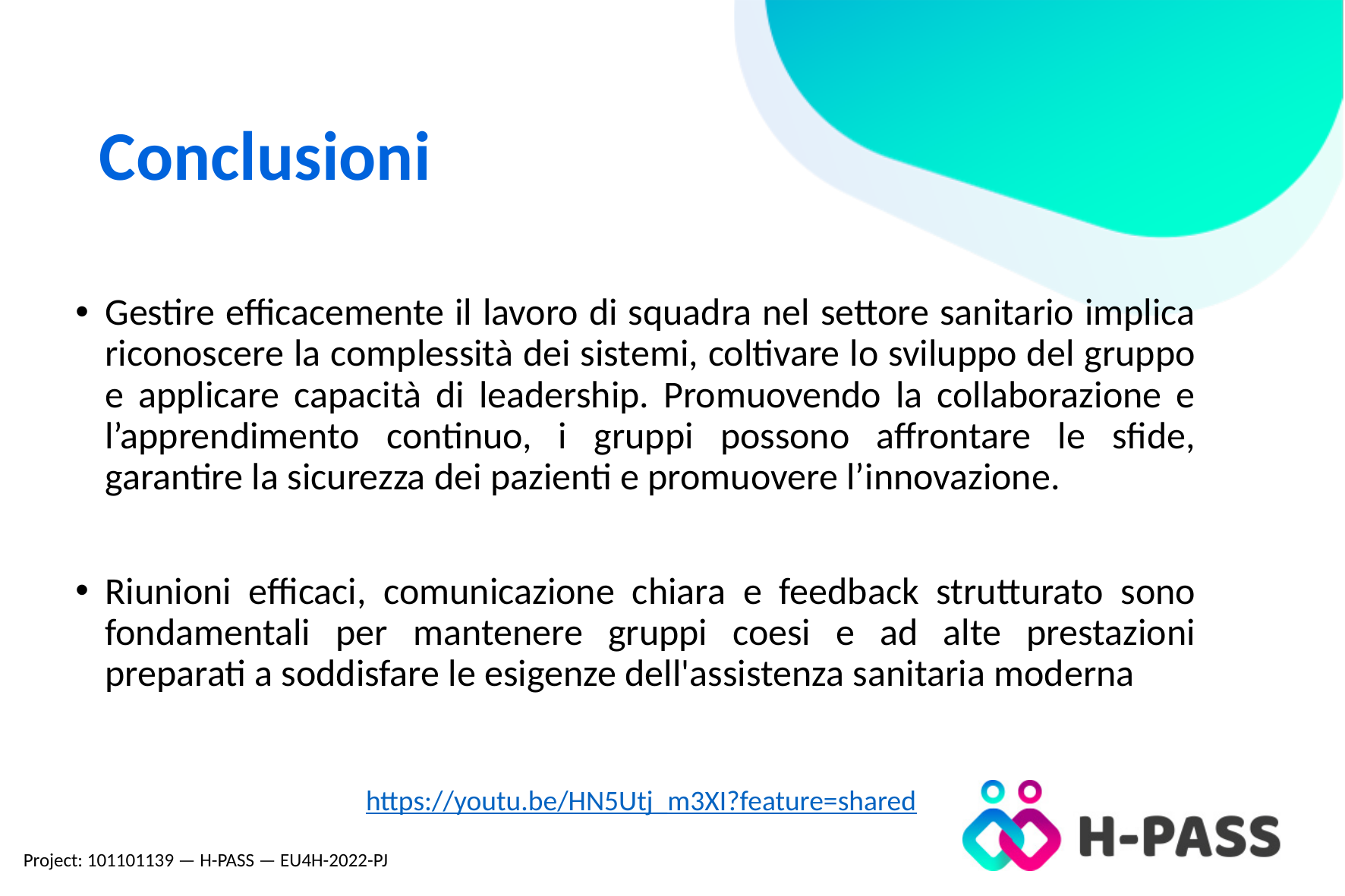

# Conclusioni
Gestire efficacemente il lavoro di squadra nel settore sanitario implica riconoscere la complessità dei sistemi, coltivare lo sviluppo del gruppo e applicare capacità di leadership. Promuovendo la collaborazione e l’apprendimento continuo, i gruppi possono affrontare le sfide, garantire la sicurezza dei pazienti e promuovere l’innovazione.

Riunioni efficaci, comunicazione chiara e feedback strutturato sono fondamentali per mantenere gruppi coesi e ad alte prestazioni preparati a soddisfare le esigenze dell'assistenza sanitaria moderna

https://youtu.be/HN5Utj_m3XI?feature=shared
Project: 101101139 — H-PASS — EU4H-2022-PJ